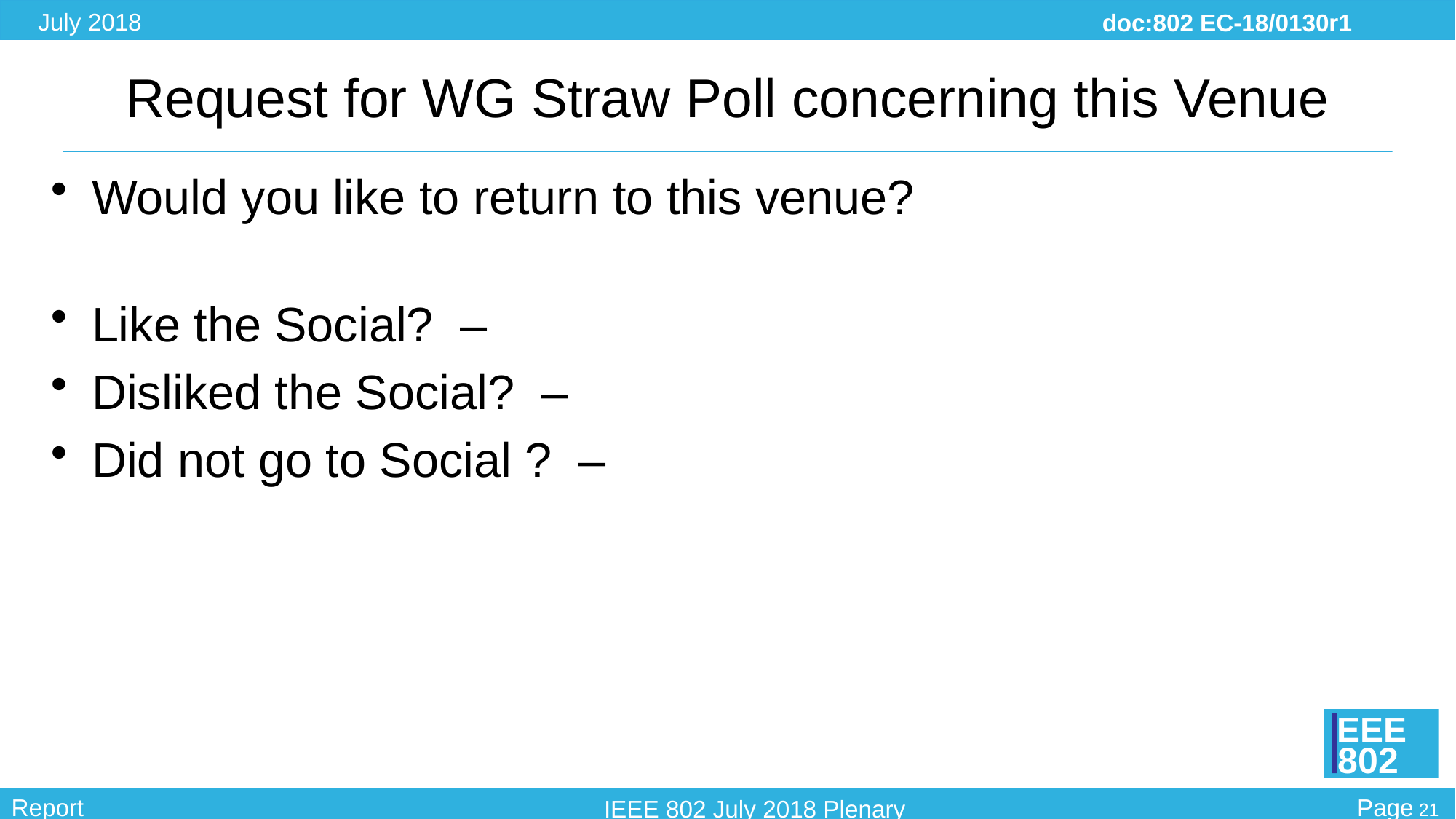

# Request for WG Straw Poll concerning this Venue
Would you like to return to this venue?

Like the Social?  –
Disliked the Social?  –
Did not go to Social ?  –